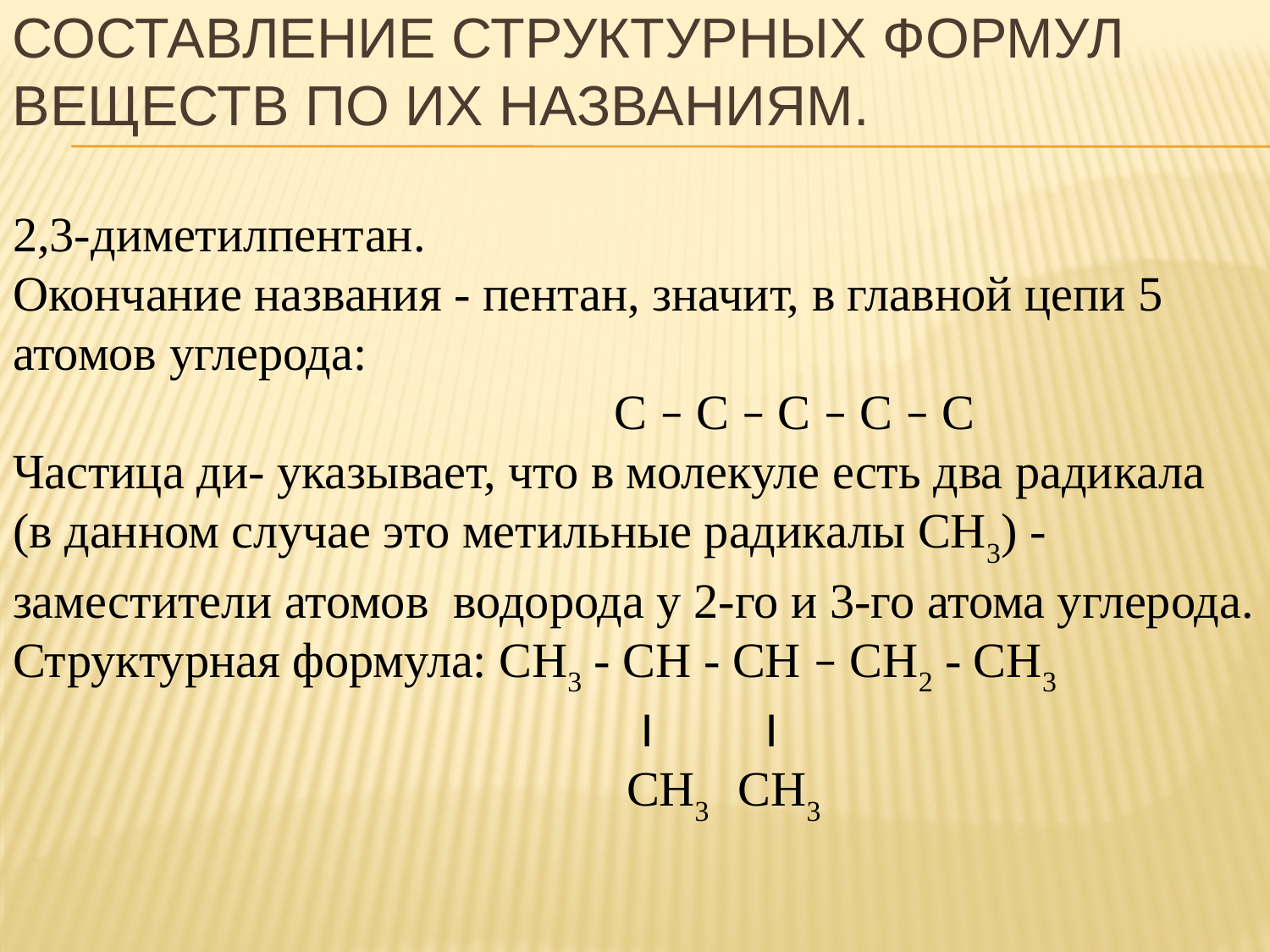

# СОСТАВЛЕНИЕ СТРУКТУРНЫХ ФОРМУЛ ВЕЩЕСТВ ПО ИХ НАЗВАНИЯМ.
2,3-диметилпентан.
Окончание названия - пентан, значит, в главной цепи 5 атомов углерода:
                                                 С – С – С – С – С
Частица ди- указывает, что в молекуле есть два радикала (в данном случае это метильные радикалы СН3) - заместители атомов  водорода у 2-го и 3-го атома углерода. Структурная формула: СН3 - СН - СН – СН2 - СН3
                                                        I          I
                                                  СН3    СН3